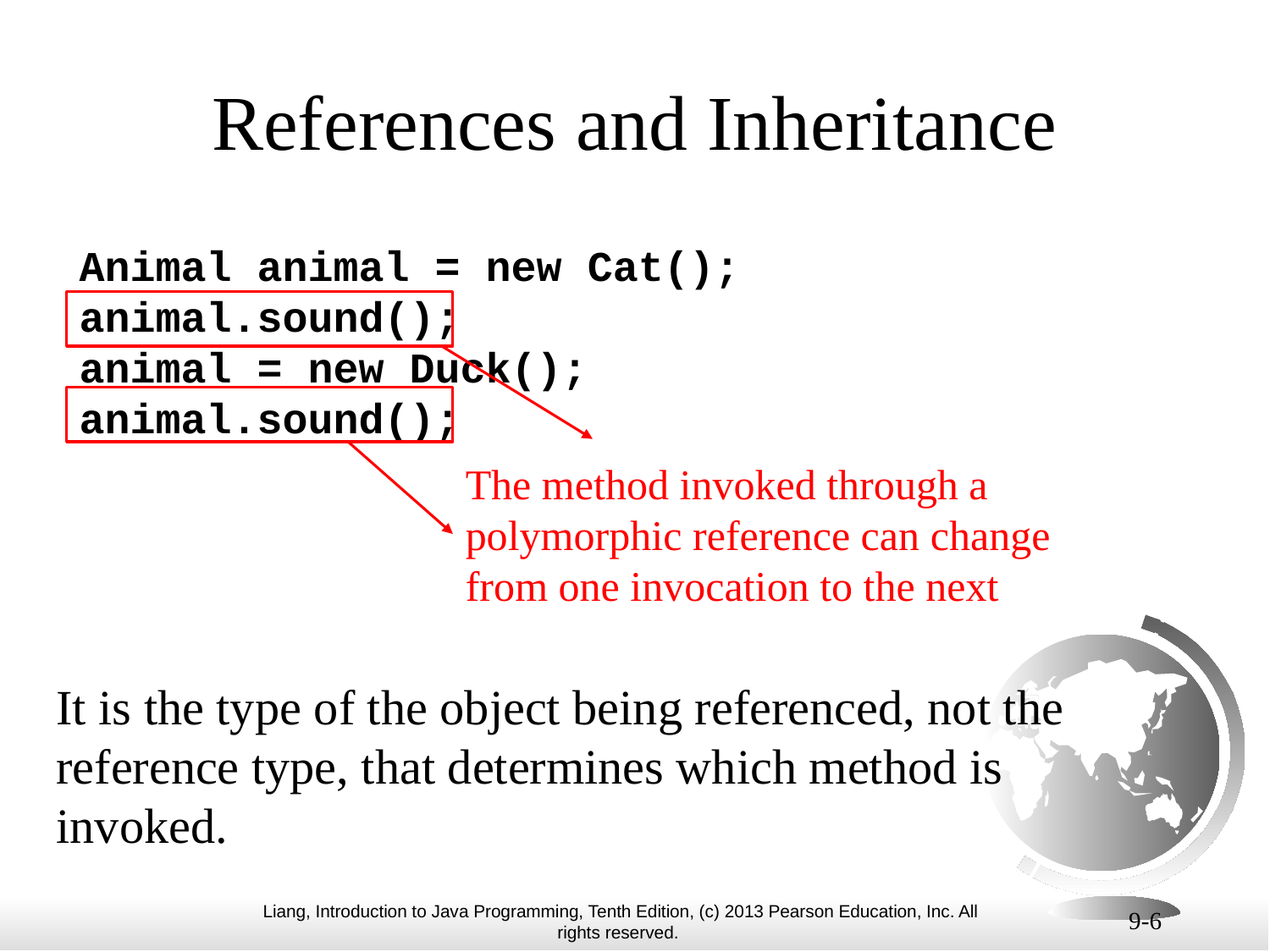

# References and Inheritance
Animal animal = new Cat();
animal.sound();
animal = new Duck();
animal.sound();

The method invoked through a polymorphic reference can change from one invocation to the next
It is the type of the object being referenced, not the reference type, that determines which method is invoked.

9-6